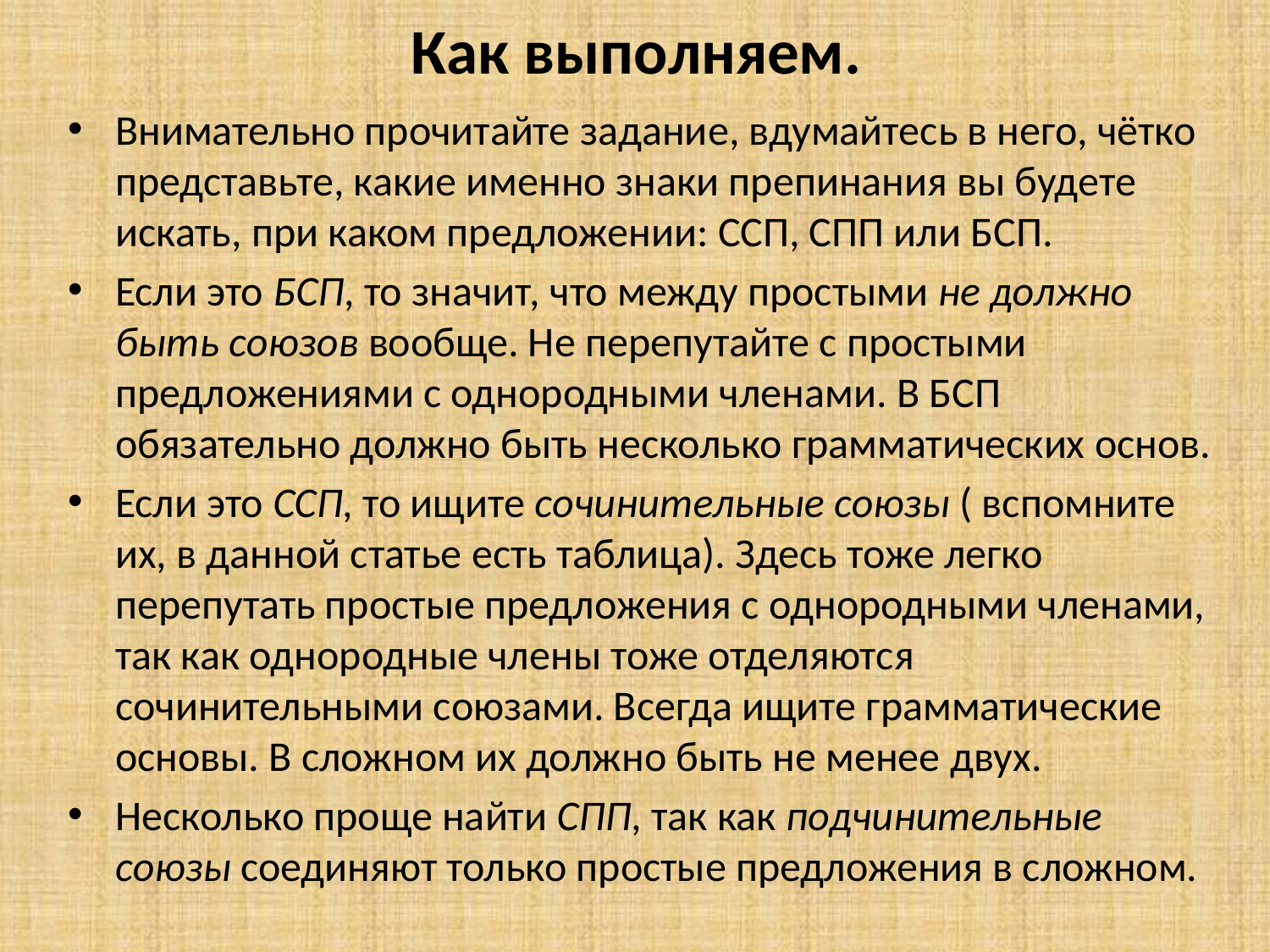

# Как выполняем.
Внимательно прочитайте задание, вдумайтесь в него, чётко представьте, какие именно знаки препинания вы будете искать, при каком предложении: ССП, СПП или БСП.
Если это БСП, то значит, что между простыми не должно быть союзов вообще. Не перепутайте с простыми предложениями с однородными членами. В БСП обязательно должно быть несколько грамматических основ.
Если это ССП, то ищите сочинительные союзы ( вспомните их, в данной статье есть таблица). Здесь тоже легко перепутать простые предложения с однородными членами, так как однородные члены тоже отделяются сочинительными союзами. Всегда ищите грамматические основы. В сложном их должно быть не менее двух.
Несколько проще найти СПП, так как подчинительные союзы соединяют только простые предложения в сложном.